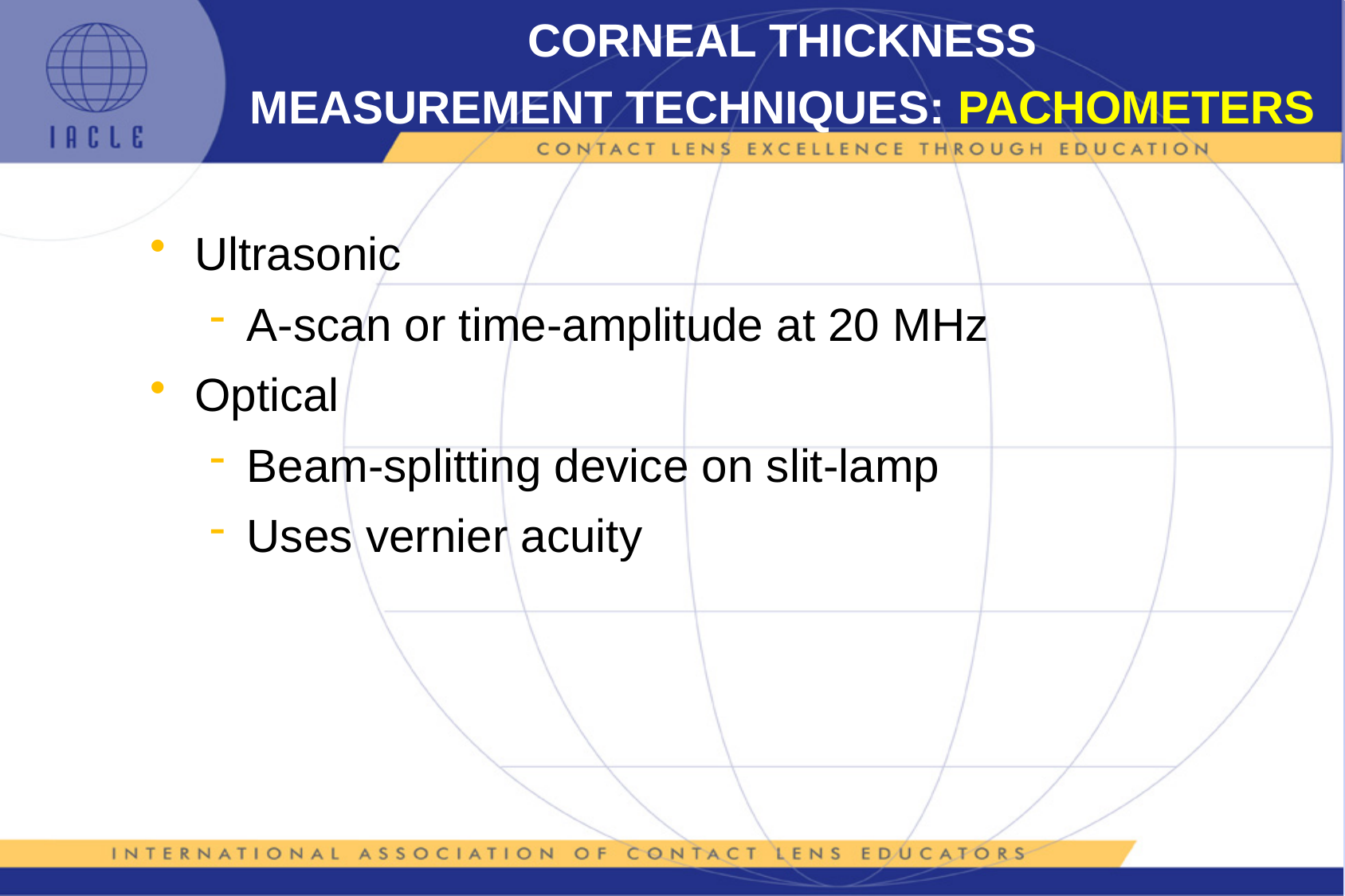

# CORNEAL THICKNESS MEASUREMENT TECHNIQUES: PACHOMETERS
Ultrasonic
A-scan or time-amplitude at 20 MHz
Optical
Beam-splitting device on slit-lamp
Uses vernier acuity